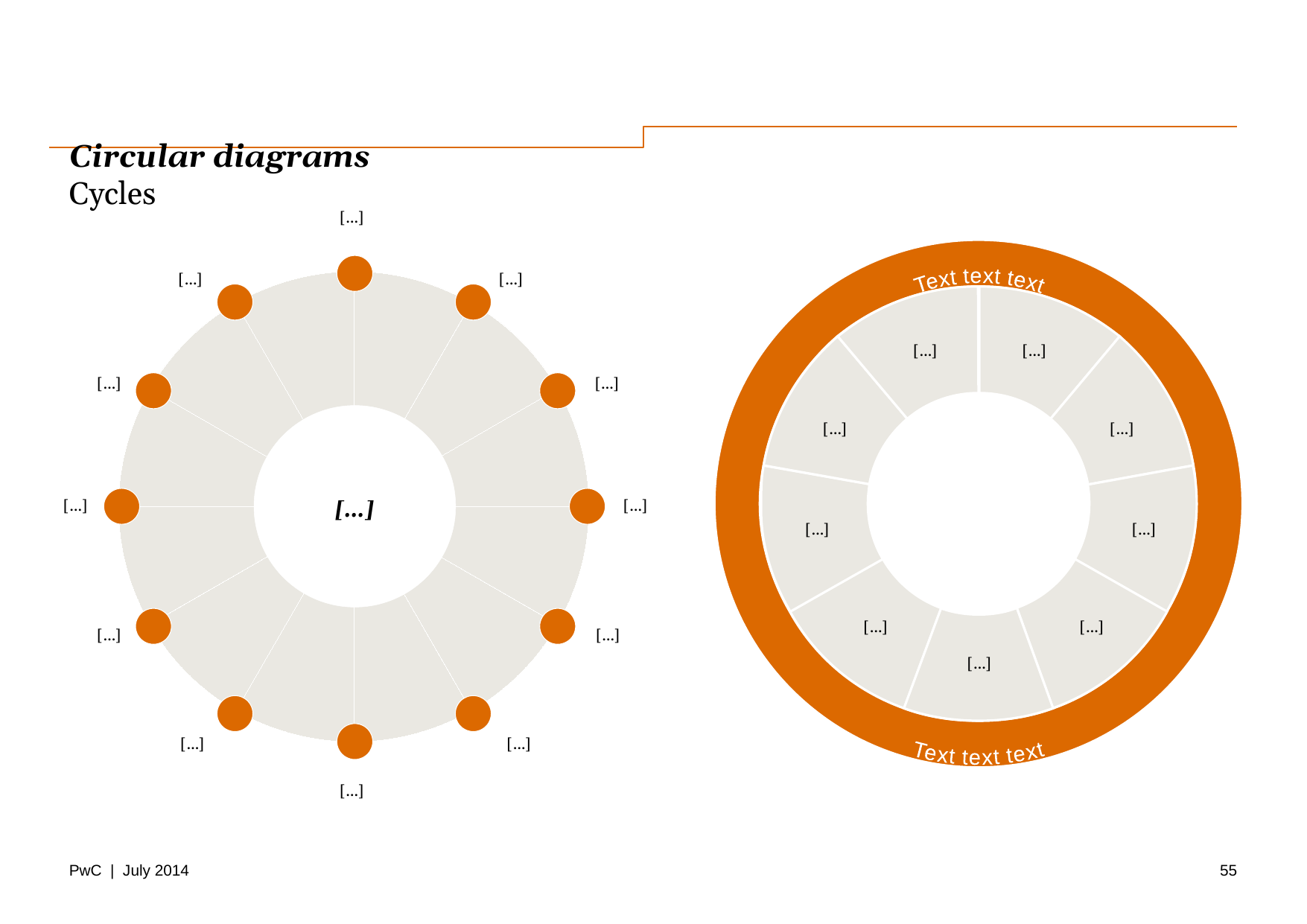

# Circular diagrams Cycles
[…]
[…]
[…]

[…]
[…]

[…]
[…]
[…]

[…]
[…]

[…]
[…]

[…]

[…]
[…]

[…]
[…]

[…]
[…]

[…]
[…]

[…]
Text text text
Text text text
55